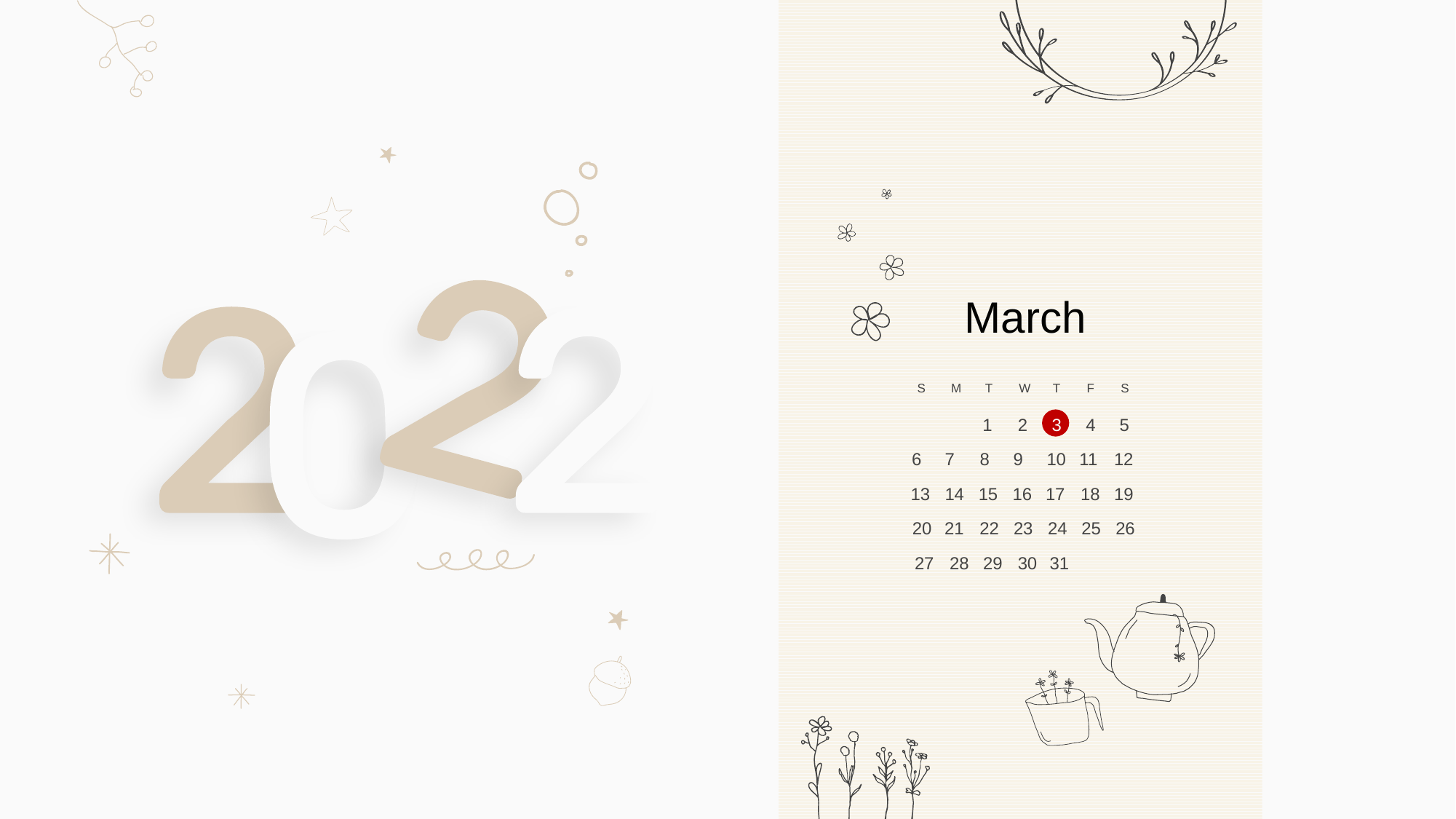

March

S

M

T

W

T

F

S
1
2
3
4

5

6
7
8
9
10

11

12
13

14

15

16
17

18

19
20
21

22

23

24

25
26

27
28
29
30
31